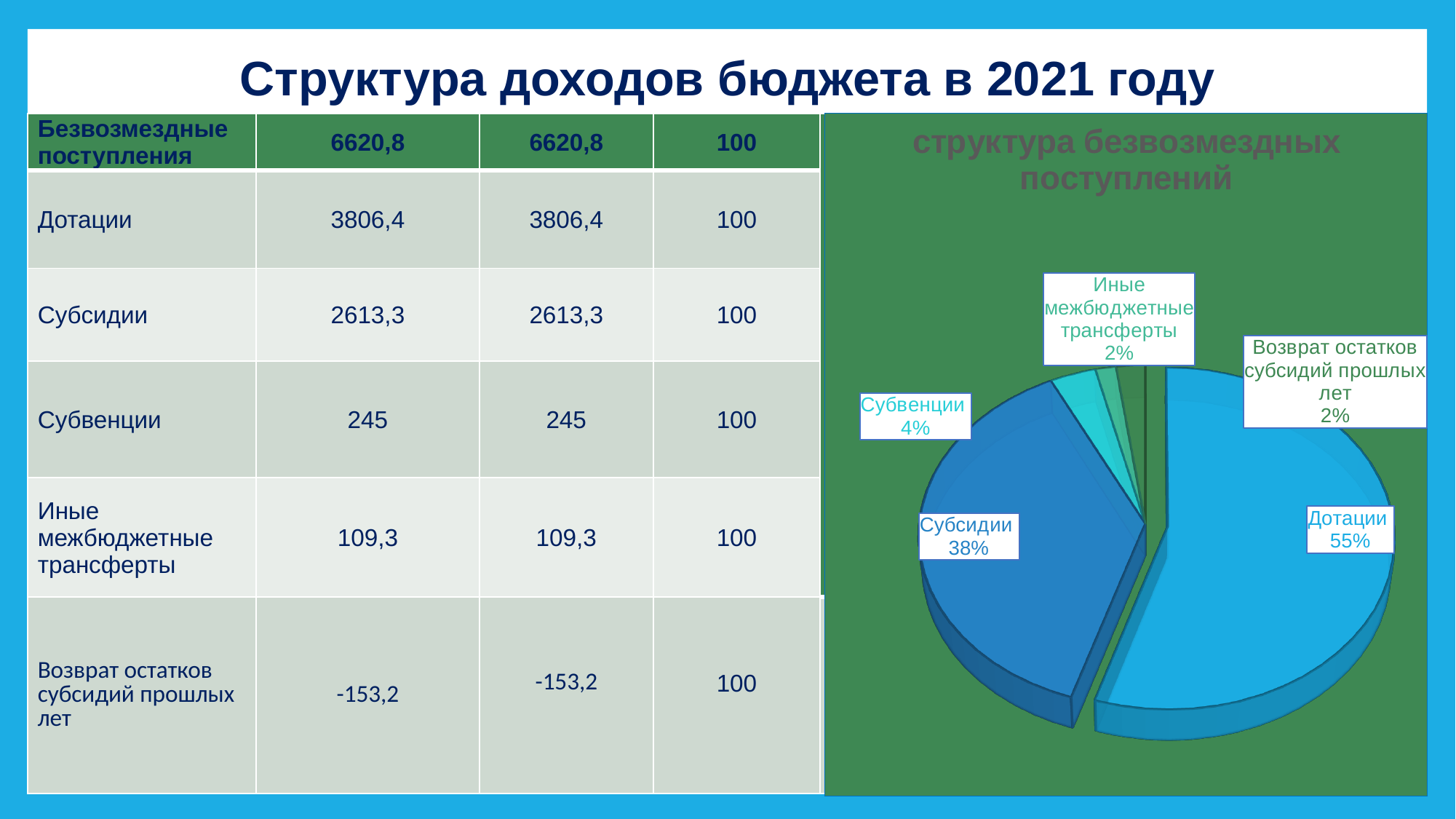

# Структура доходов бюджета в 2021 году

[unsupported chart]

[unsupported chart]

| Безвозмездные поступления | 6620,8 | 6620,8 | 100 |  |
| --- | --- | --- | --- | --- |
| Дотации | 3806,4 | 3806,4 | 100 |  |
| Субсидии | 2613,3 | 2613,3 | 100 |  |
| Субвенции | 245 | 245 | 100 |  |
| Иные межбюджетные трансферты | 109,3 | 109,3 | 100 |  |
| Возврат остатков субсидий прошлых лет | -153,2 | -153,2 | 100 |  |

[unsupported chart]